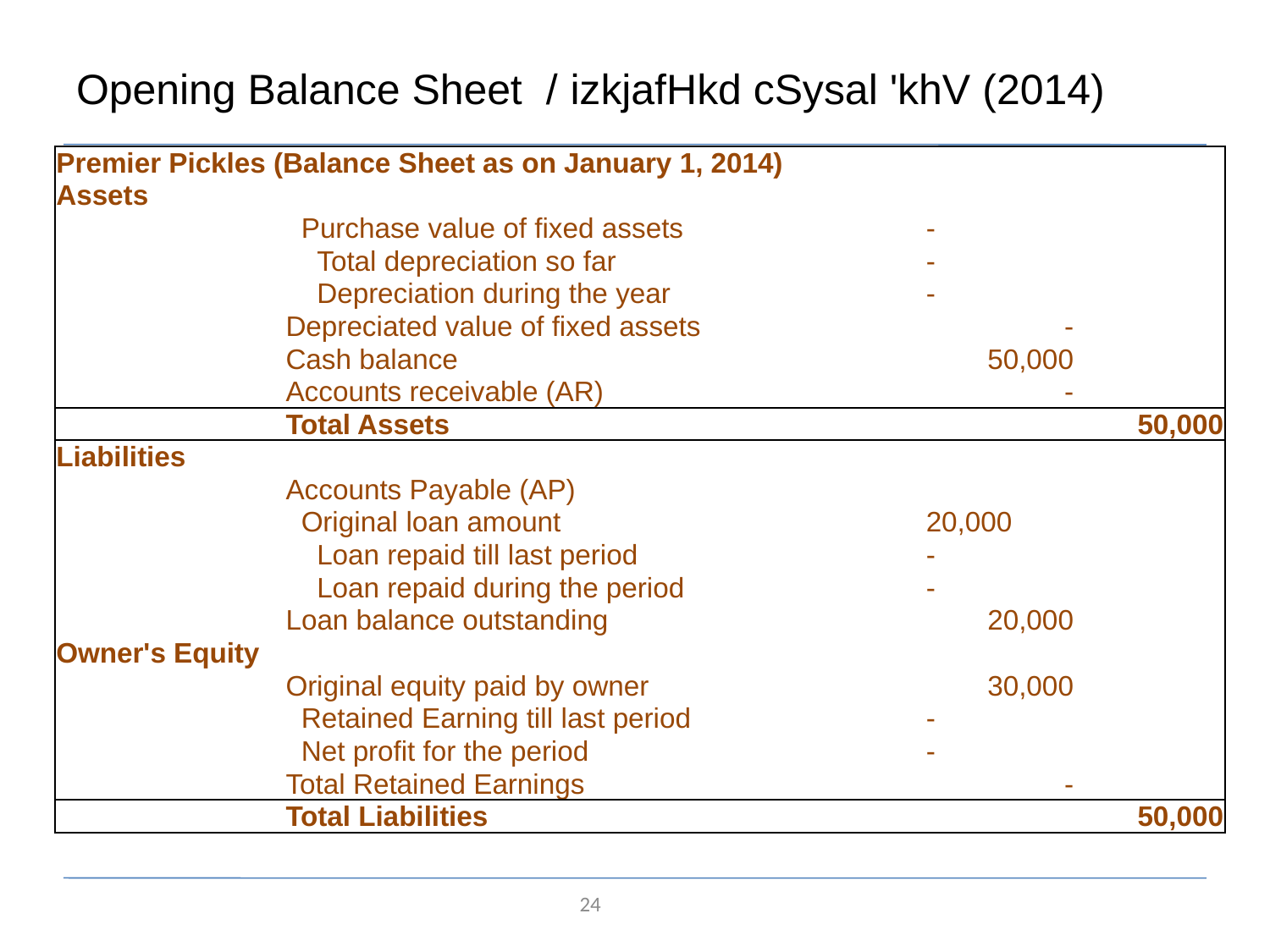

# Opening Balance Sheet  / izkjafHkd cSysal 'khV (2014)
| Premier Pickles (Balance Sheet as on January 1, 2014) |  |  |  |
| --- | --- | --- | --- |
| Assets |  |  |  |
|  | Purchase value of fixed assets | - |  |
|  | Total depreciation so far | - |  |
|  | Depreciation during the year | - |  |
|  | Depreciated value of fixed assets | - |  |
|  | Cash balance | 50,000 |  |
|  | Accounts receivable (AR) | - |  |
|  | Total Assets |  | 50,000 |
| Liabilities |  |  |  |
|  | Accounts Payable (AP) |  |  |
|  | Original loan amount | 20,000 |  |
|  | Loan repaid till last period | - |  |
|  | Loan repaid during the period | - |  |
|  | Loan balance outstanding | 20,000 |  |
| Owner's Equity |  |  |  |
|  | Original equity paid by owner | 30,000 |  |
|  | Retained Earning till last period | - |  |
|  | Net profit for the period | - |  |
|  | Total Retained Earnings | - |  |
|  | Total Liabilities |  | 50,000 |
24